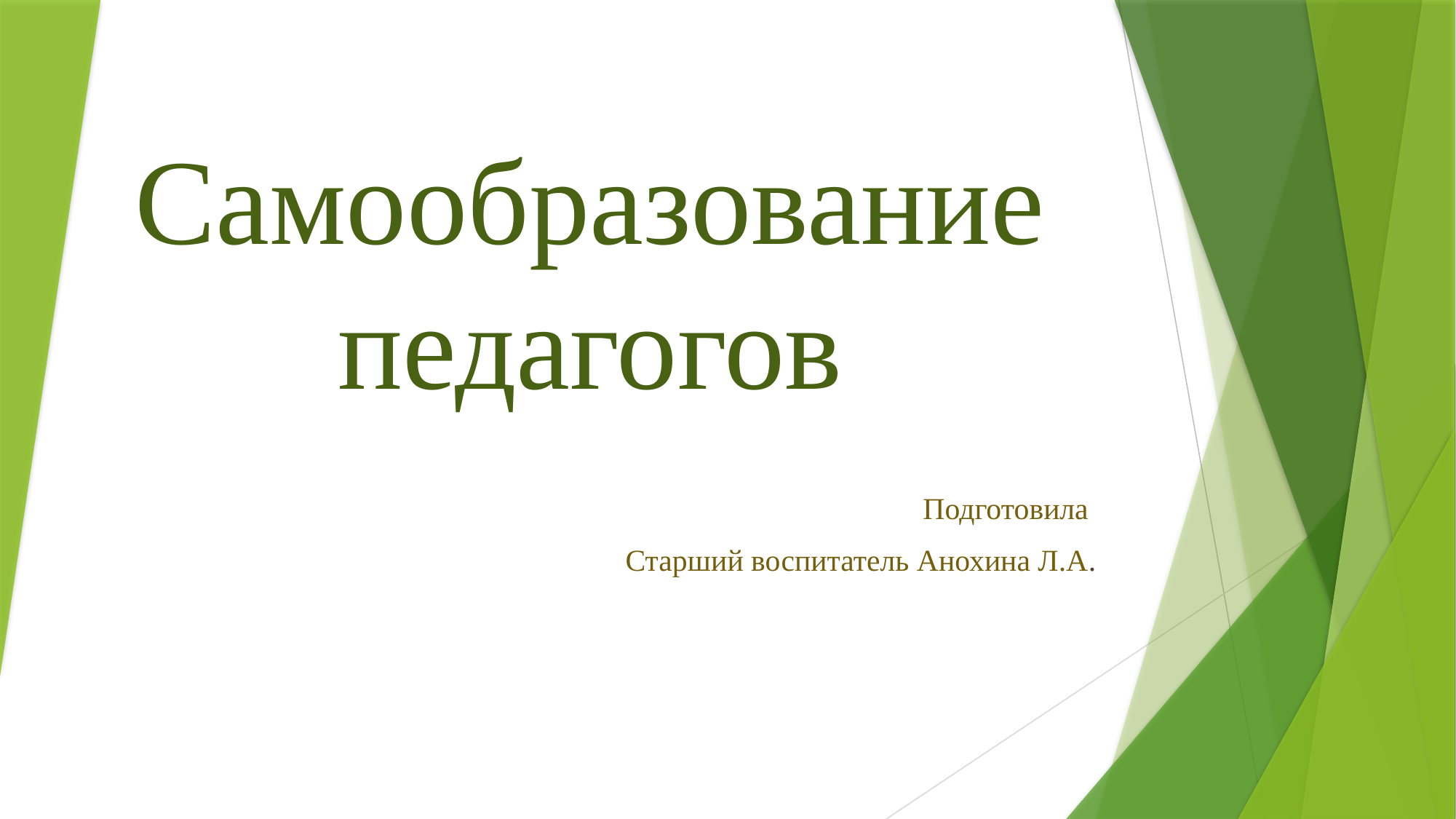

# Самообразование педагогов
Подготовила
Старший воспитатель Анохина Л.А.